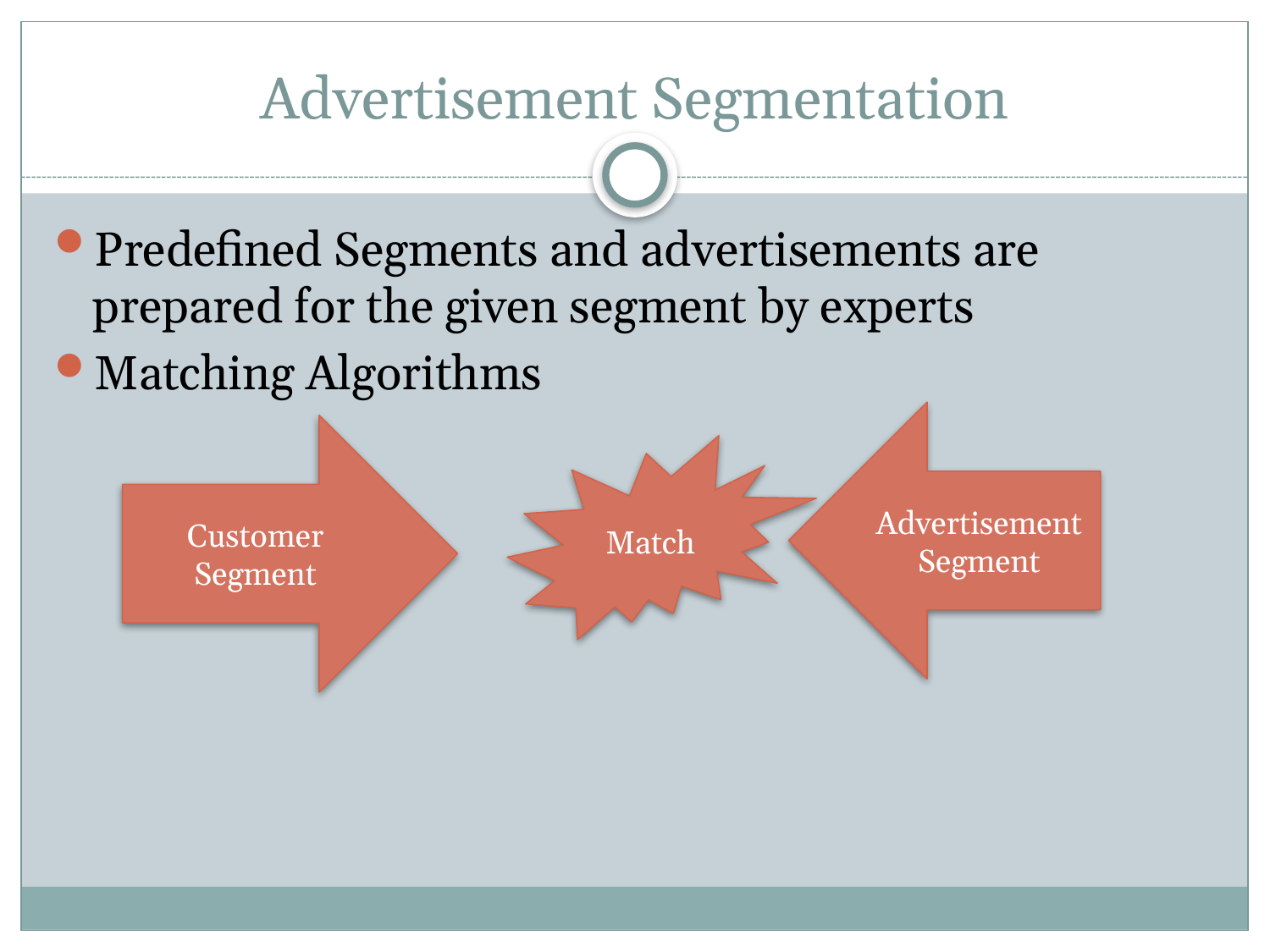

# Advertisement Segmentation
Predefined Segments and advertisements are prepared for the given segment by experts
Matching Algorithms
Advertisement Segment
Customer
Segment
Match